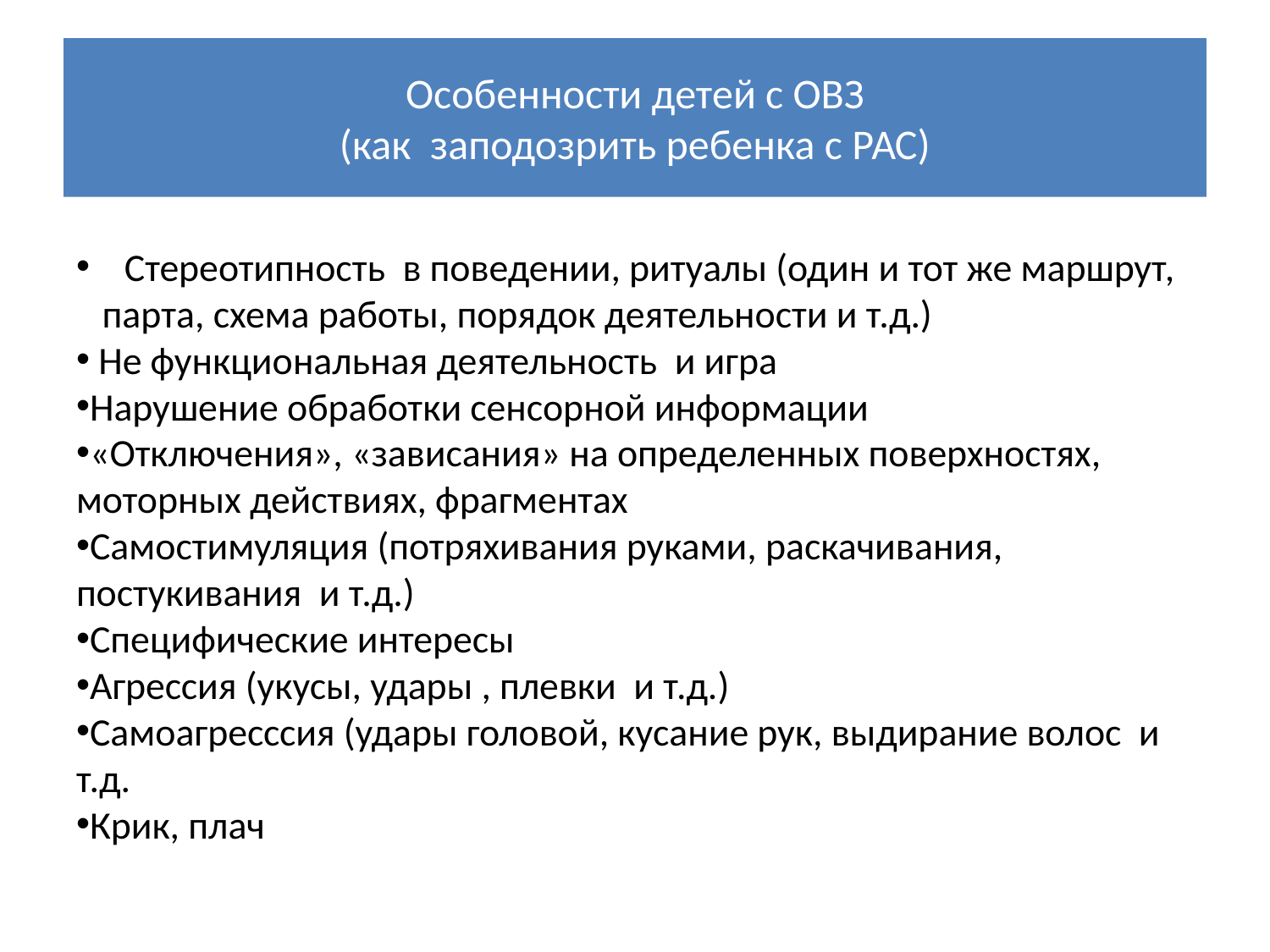

# Особенности детей с ОВЗ (как  заподозрить ребенка с РАС)
    Стереотипность  в поведении, ритуалы (один и тот же маршрут,       парта, схема работы, порядок деятельности и т.д.)
 Не функциональная деятельность  и игра
Нарушение обработки сенсорной информации
«Отключения», «зависания» на определенных поверхностях, моторных действиях, фрагментах
Самостимуляция (потряхивания руками, раскачивания, постукивания  и т.д.)
Специфические интересы
Агрессия (укусы, удары , плевки  и т.д.)
Самоагресссия (удары головой, кусание рук, выдирание волос  и т.д.
Крик, плач